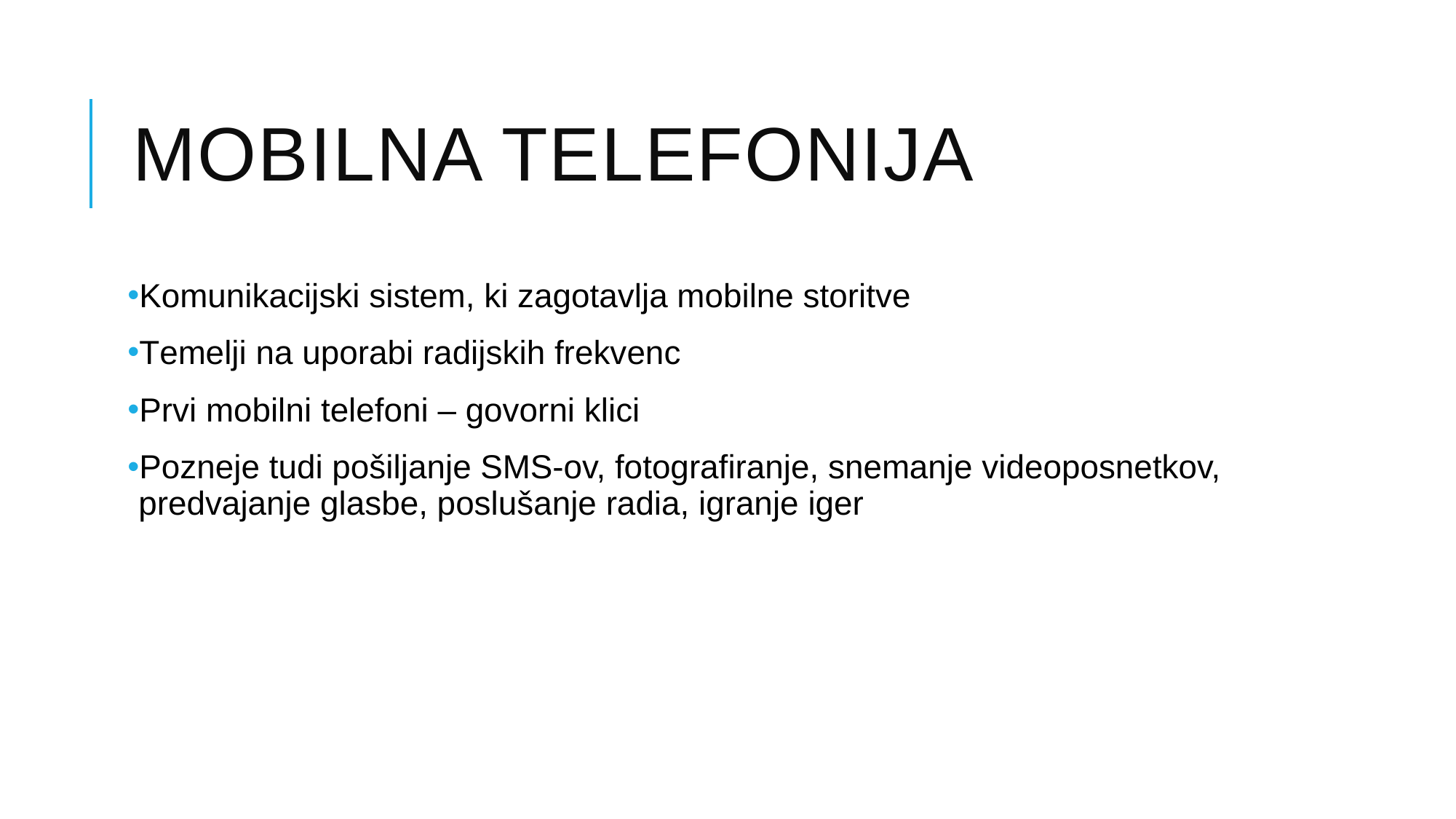

# Mobilna telefonija
Komunikacijski sistem, ki zagotavlja mobilne storitve
Temelji na uporabi radijskih frekvenc
Prvi mobilni telefoni – govorni klici
Pozneje tudi pošiljanje SMS-ov, fotografiranje, snemanje videoposnetkov, predvajanje glasbe, poslušanje radia, igranje iger